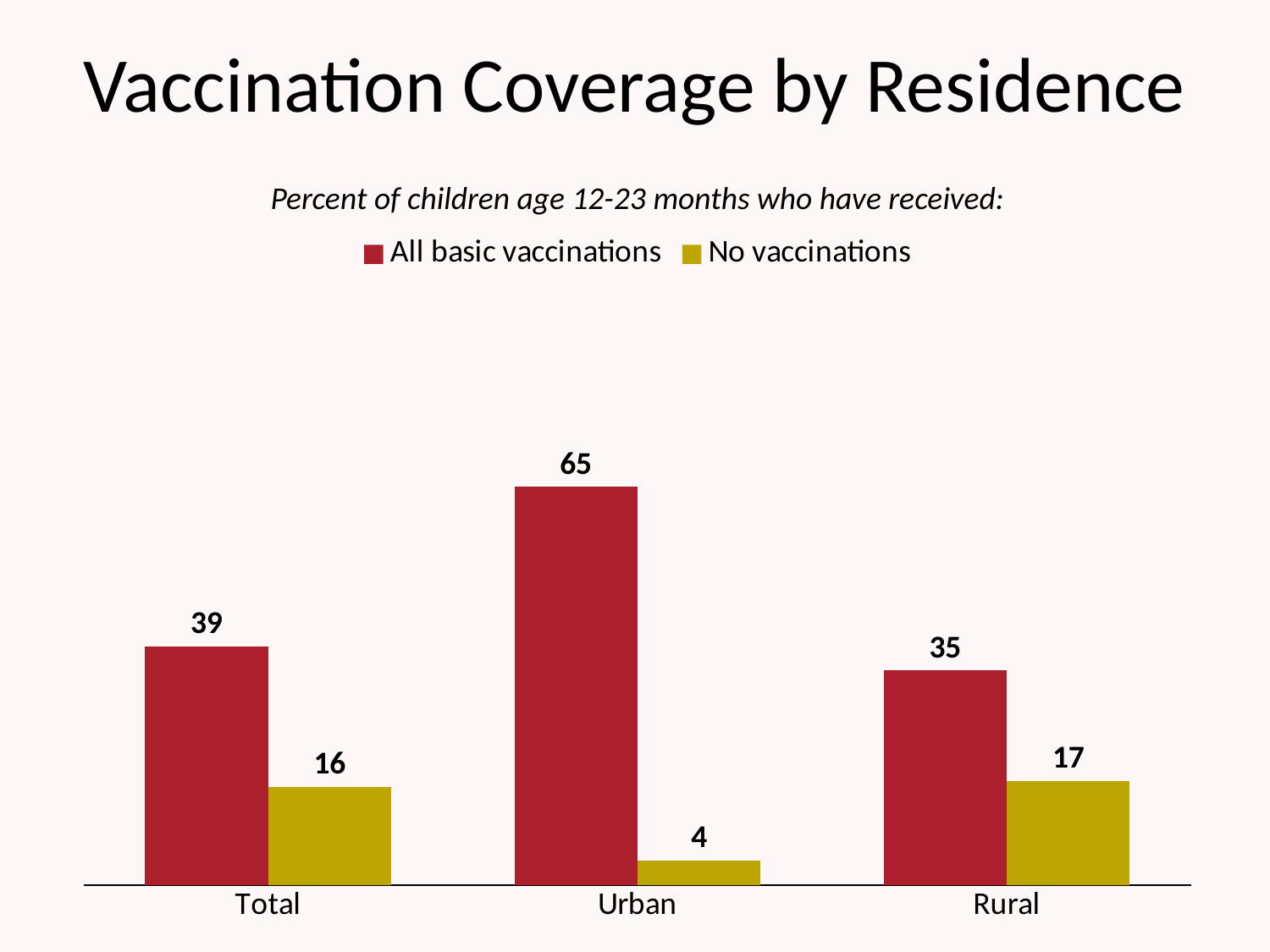

# Vaccination Coverage by Residence
Percent of children age 12-23 months who have received:

### Chart

| Category | All basic vaccinations | No vaccinations |
|---|---|---|
| Total | 39.0 | 16.0 |
| Urban | 65.0 | 4.0 |
| Rural | 35.0 | 17.0 |